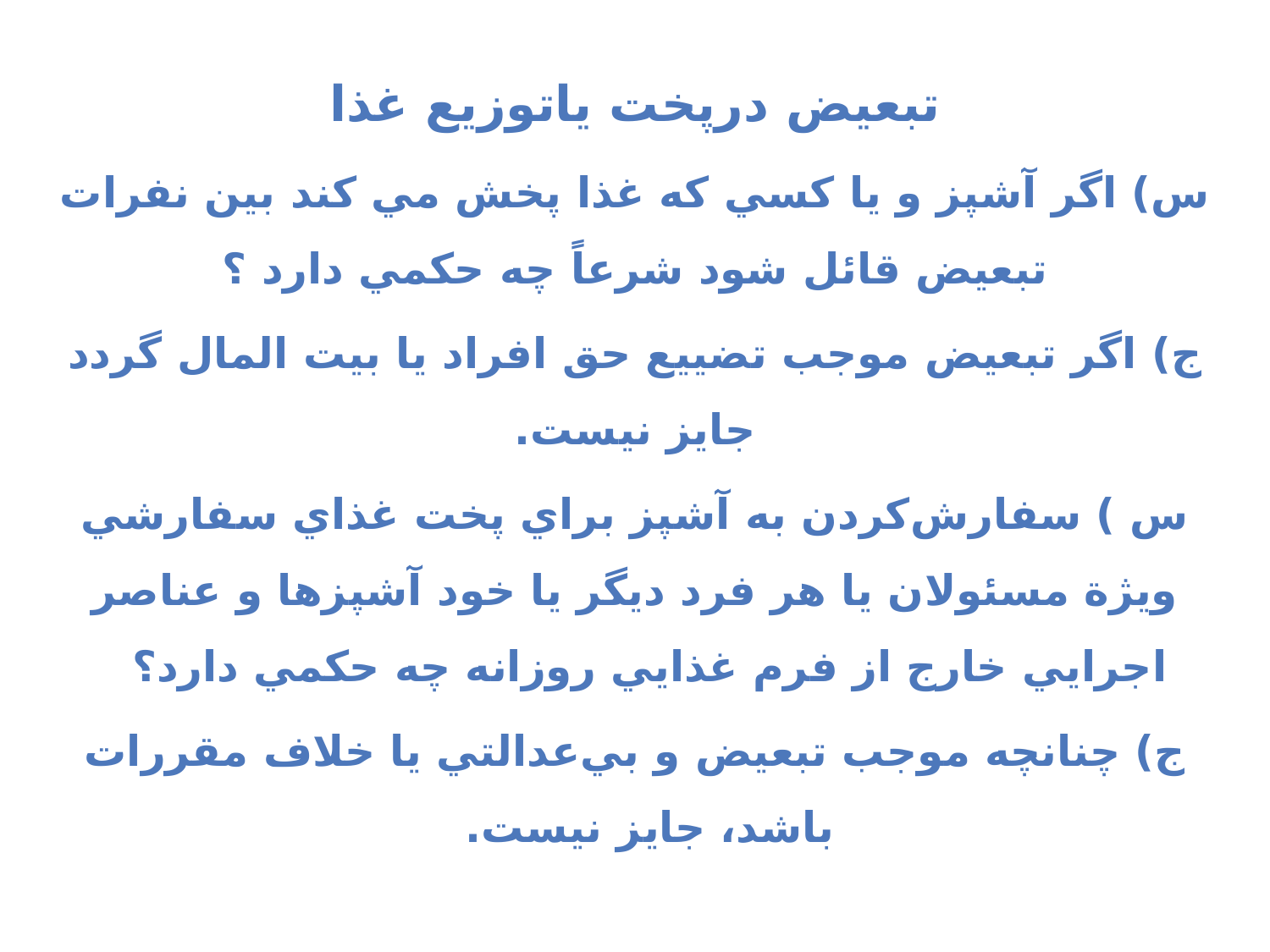

تبعیض درپخت یاتوزیع غذا
س) اگر آشپز و يا كسي كه غذا پخش مي كند بين نفرات تبعيض قائل شود شرعاً چه حكمي دارد ؟
ج) اگر تبعيض موجب تضييع حق افراد يا بيت المال گردد جايز نيست.
س ) سفارش‌كردن به آشپز براي پخت غذاي سفارشي ويژة مسئولان يا هر فرد ديگر يا خود آشپزها و عناصر اجرايي خارج از فرم غذايي روزانه چه حكمي دارد؟
ج) چنانچه موجب تبعيض و بي‌عدالتي يا خلاف مقررات باشد، جايز نيست.